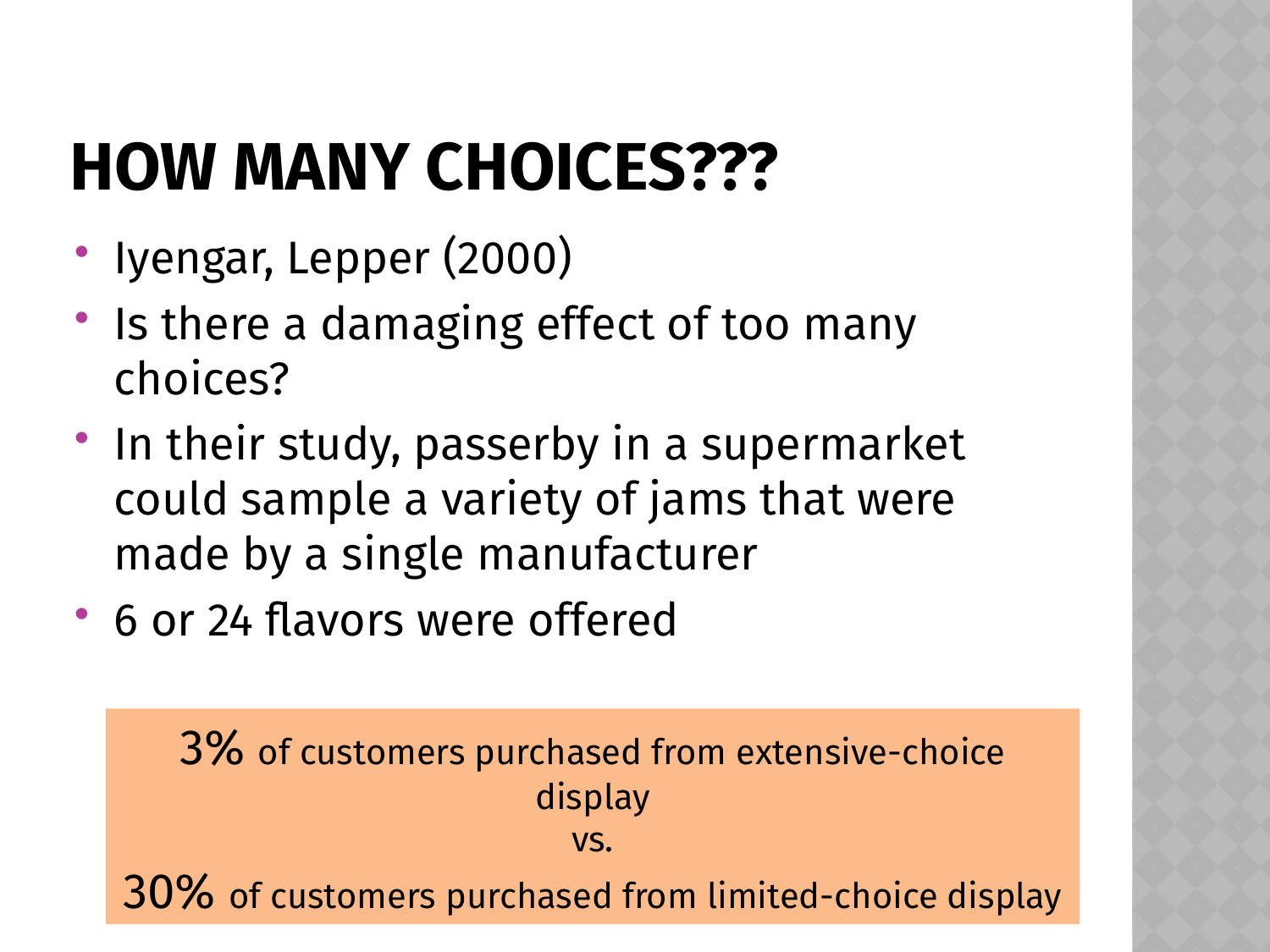

# How many choices???
Iyengar, Lepper (2000)
Is there a damaging effect of too many choices?
In their study, passerby in a supermarket could sample a variety of jams that were made by a single manufacturer
6 or 24 flavors were offered

3% of customers purchased from extensive-choice display
vs.
30% of customers purchased from limited-choice display